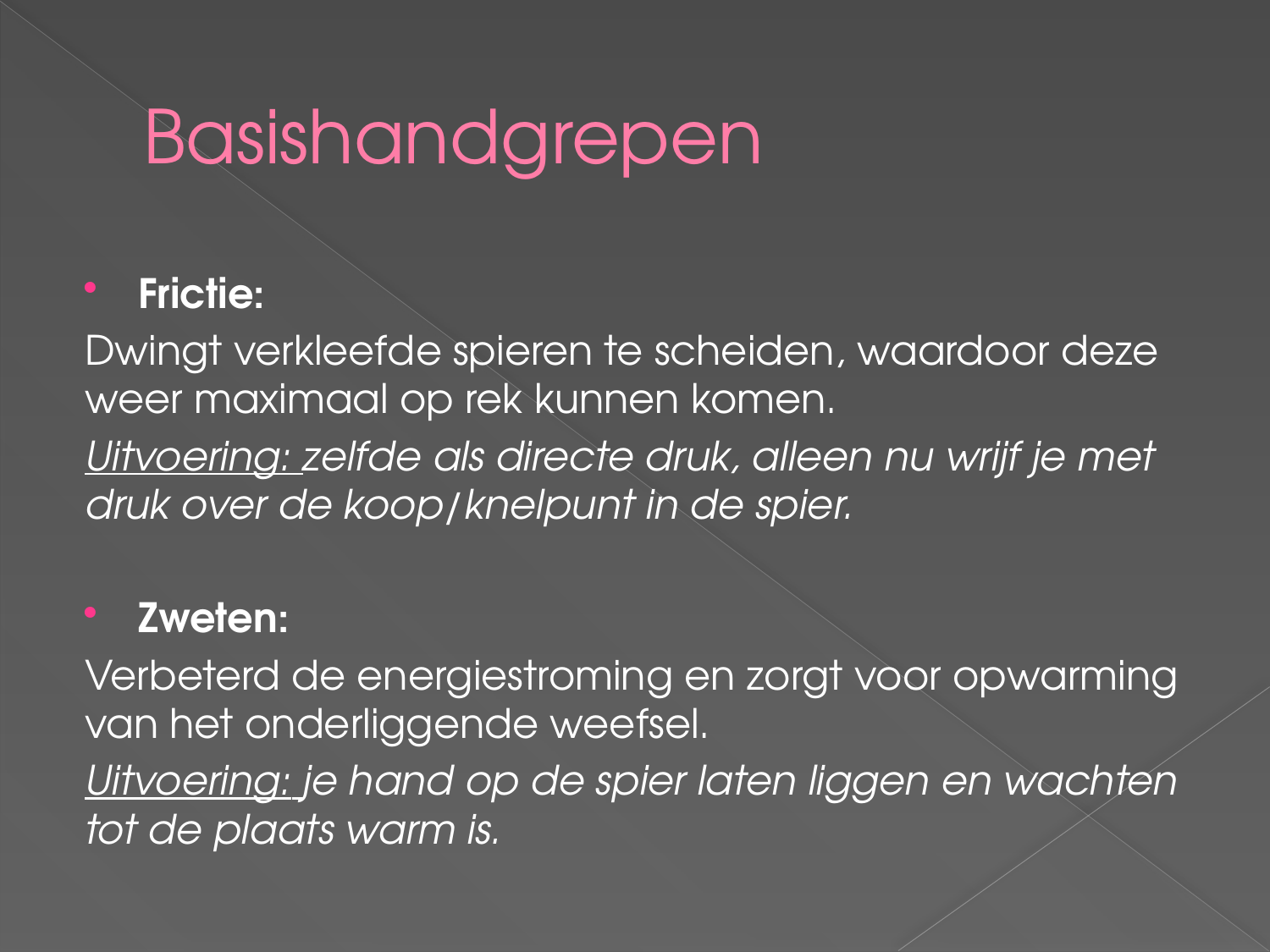

# Basishandgrepen
Frictie:
Dwingt verkleefde spieren te scheiden, waardoor deze weer maximaal op rek kunnen komen.
Uitvoering: zelfde als directe druk, alleen nu wrijf je met druk over de koop/knelpunt in de spier.

Zweten:
Verbeterd de energiestroming en zorgt voor opwarming van het onderliggende weefsel.
Uitvoering: je hand op de spier laten liggen en wachten tot de plaats warm is.